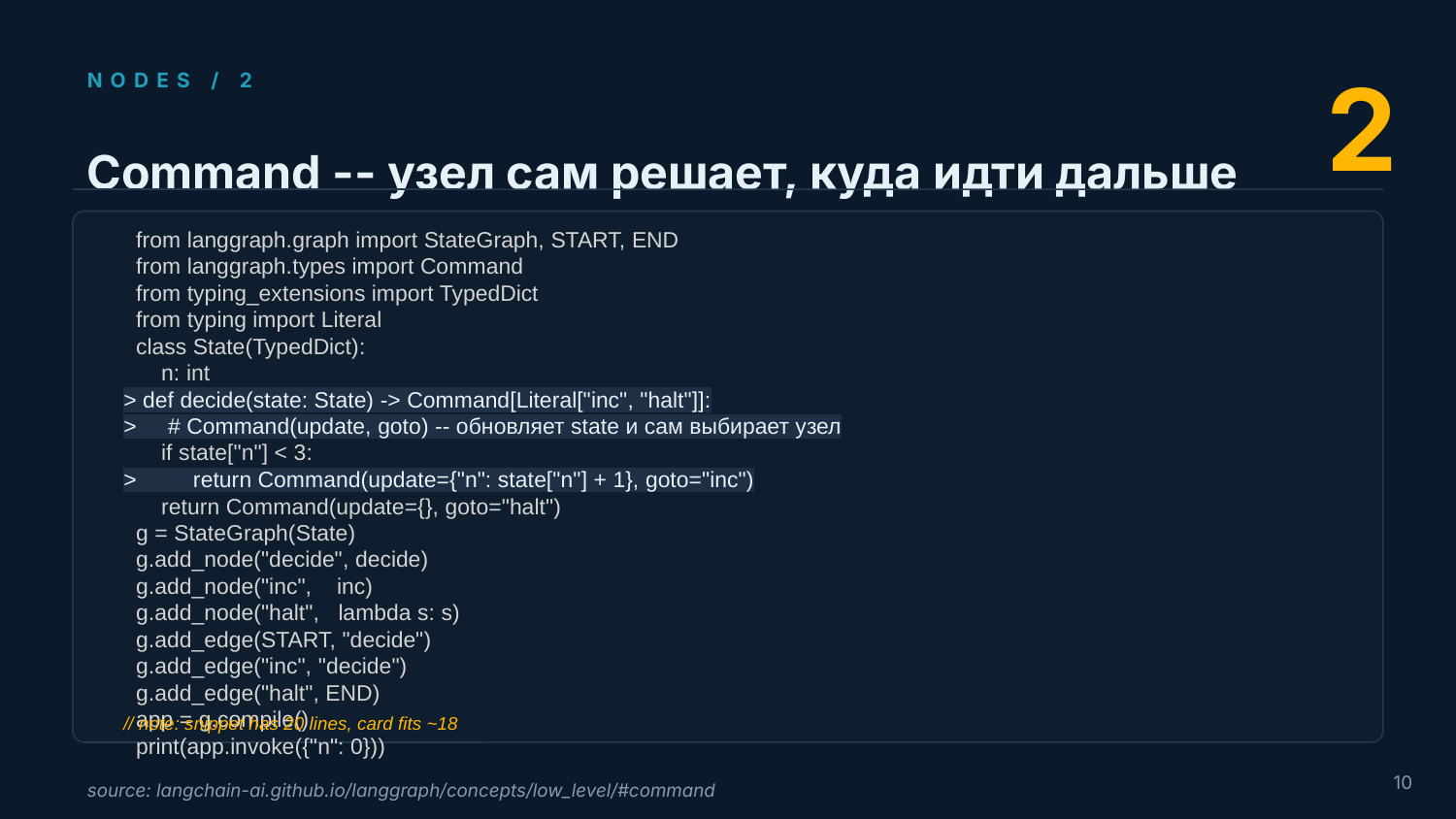

2
NODES / 2
Command -- узел сам решает, куда идти дальше

  from langgraph.graph import StateGraph, START, END
  from langgraph.types import Command
  from typing_extensions import TypedDict
  from typing import Literal
  class State(TypedDict):
      n: int
> def decide(state: State) -> Command[Literal["inc", "halt"]]:
>     # Command(update, goto) -- обновляет state и сам выбирает узел
      if state["n"] < 3:
>         return Command(update={"n": state["n"] + 1}, goto="inc")
      return Command(update={}, goto="halt")
  g = StateGraph(State)
  g.add_node("decide", decide)
  g.add_node("inc",    inc)
  g.add_node("halt",   lambda s: s)
  g.add_edge(START, "decide")
  g.add_edge("inc", "decide")
  g.add_edge("halt", END)
  app = g.compile()
  print(app.invoke({"n": 0}))

// note: snippet has 20 lines, card fits ~18
10
source: langchain-ai.github.io/langgraph/concepts/low_level/#command